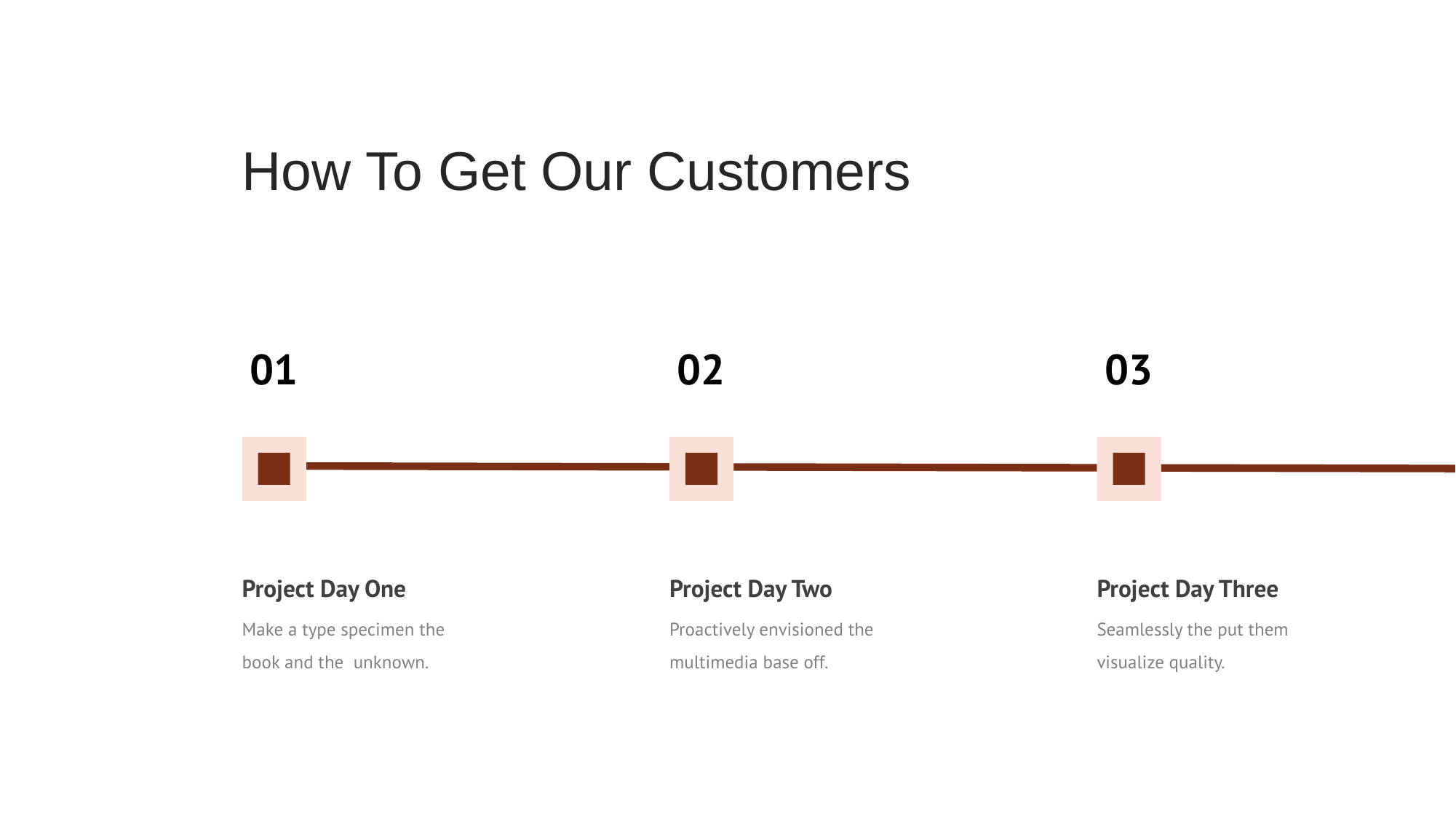

How To Get Our Customers
01
02
03

Project Day One
Project Day Two
Project Day Three
Make a type specimen the book and the  unknown.
Proactively envisioned the multimedia base off.
Seamlessly the put them visualize quality.